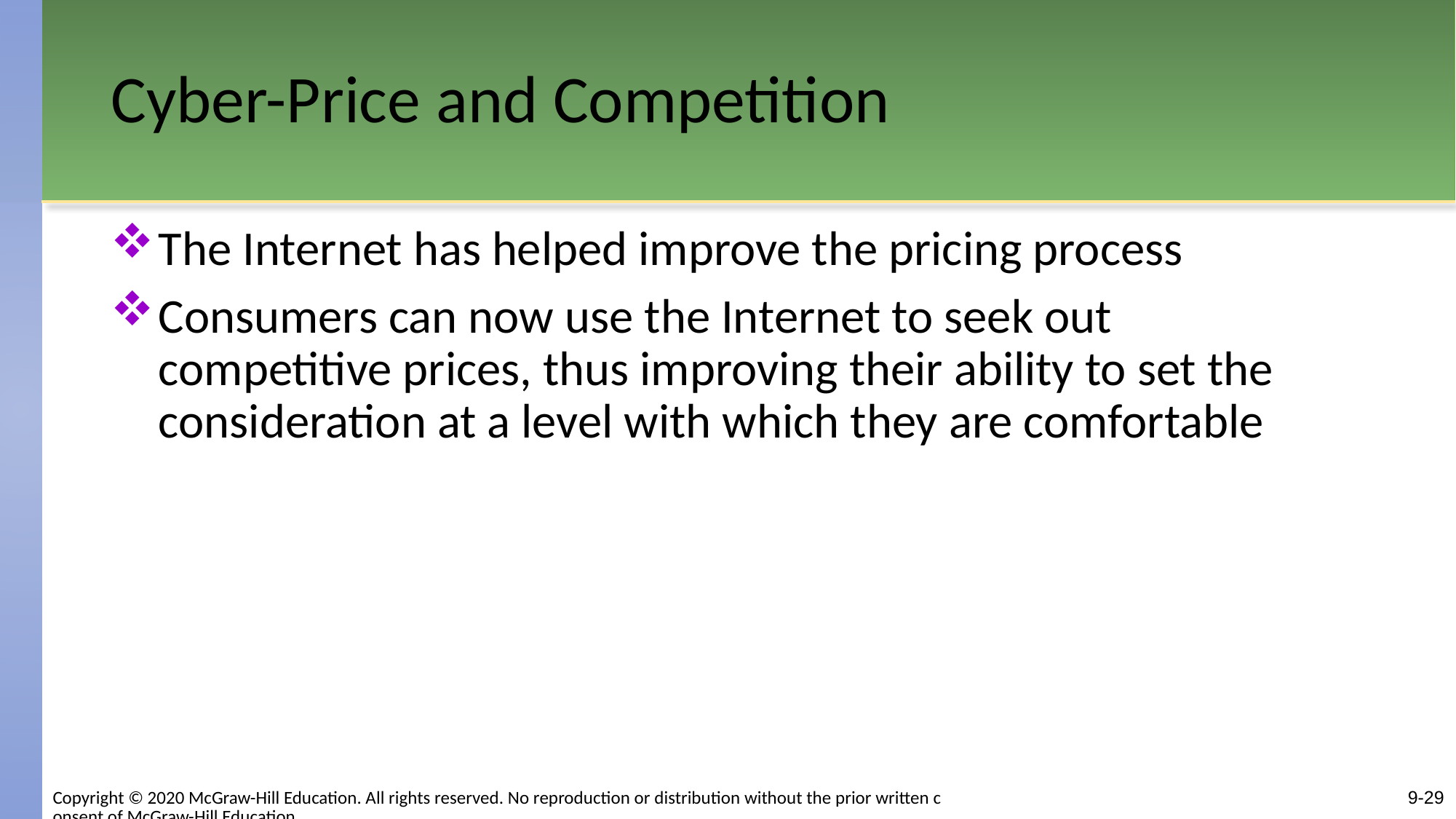

# Cyber-Price and Competition
The Internet has helped improve the pricing process
Consumers can now use the Internet to seek out competitive prices, thus improving their ability to set the consideration at a level with which they are comfortable
9-29
Copyright © 2020 McGraw-Hill Education. All rights reserved. No reproduction or distribution without the prior written consent of McGraw-Hill Education.